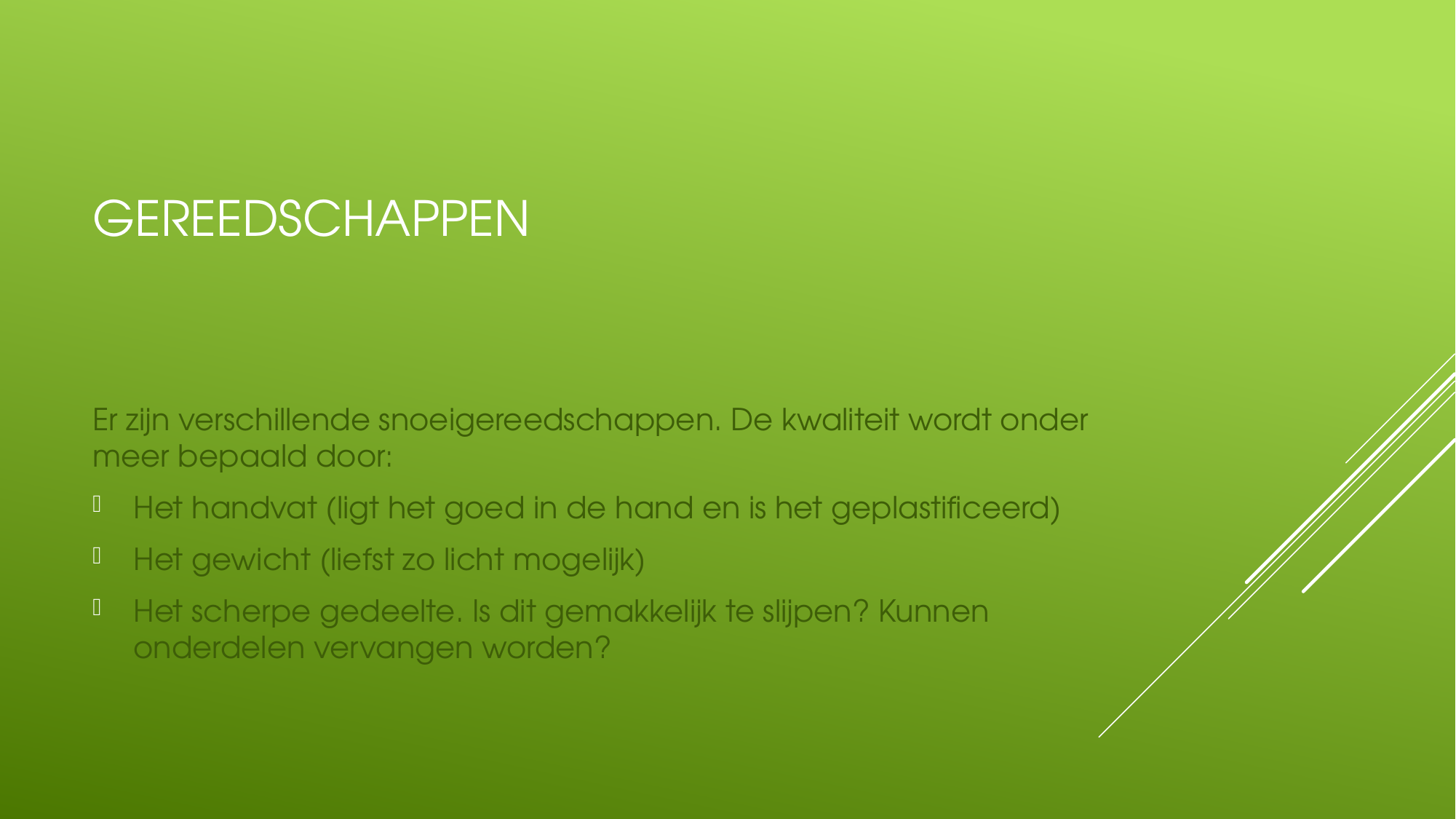

# Gereedschappen
Er zijn verschillende snoeigereedschappen. De kwaliteit wordt onder meer bepaald door:
Het handvat (ligt het goed in de hand en is het geplastificeerd)
Het gewicht (liefst zo licht mogelijk)
Het scherpe gedeelte. Is dit gemakkelijk te slijpen? Kunnen onderdelen vervangen worden?